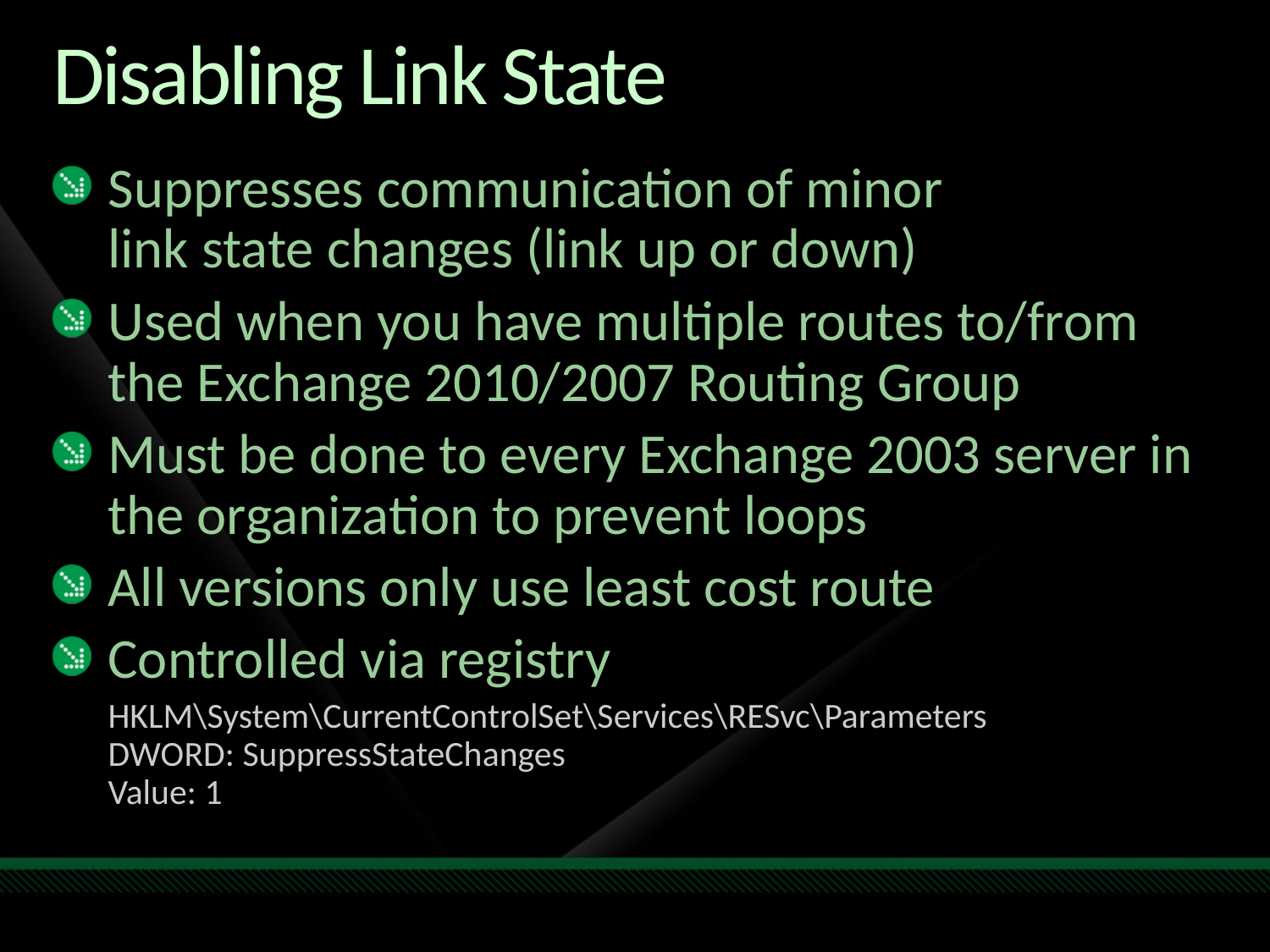

# Disabling Link State
Suppresses communication of minor
link state changes (link up or down)
Used when you have multiple routes to/from the Exchange 2010/2007 Routing Group
Must be done to every Exchange 2003 server in the organization to prevent loops
All versions only use least cost route
Controlled via registry
	HKLM\System\CurrentControlSet\Services\RESvc\Parameters
DWORD: SuppressStateChanges
Value: 1